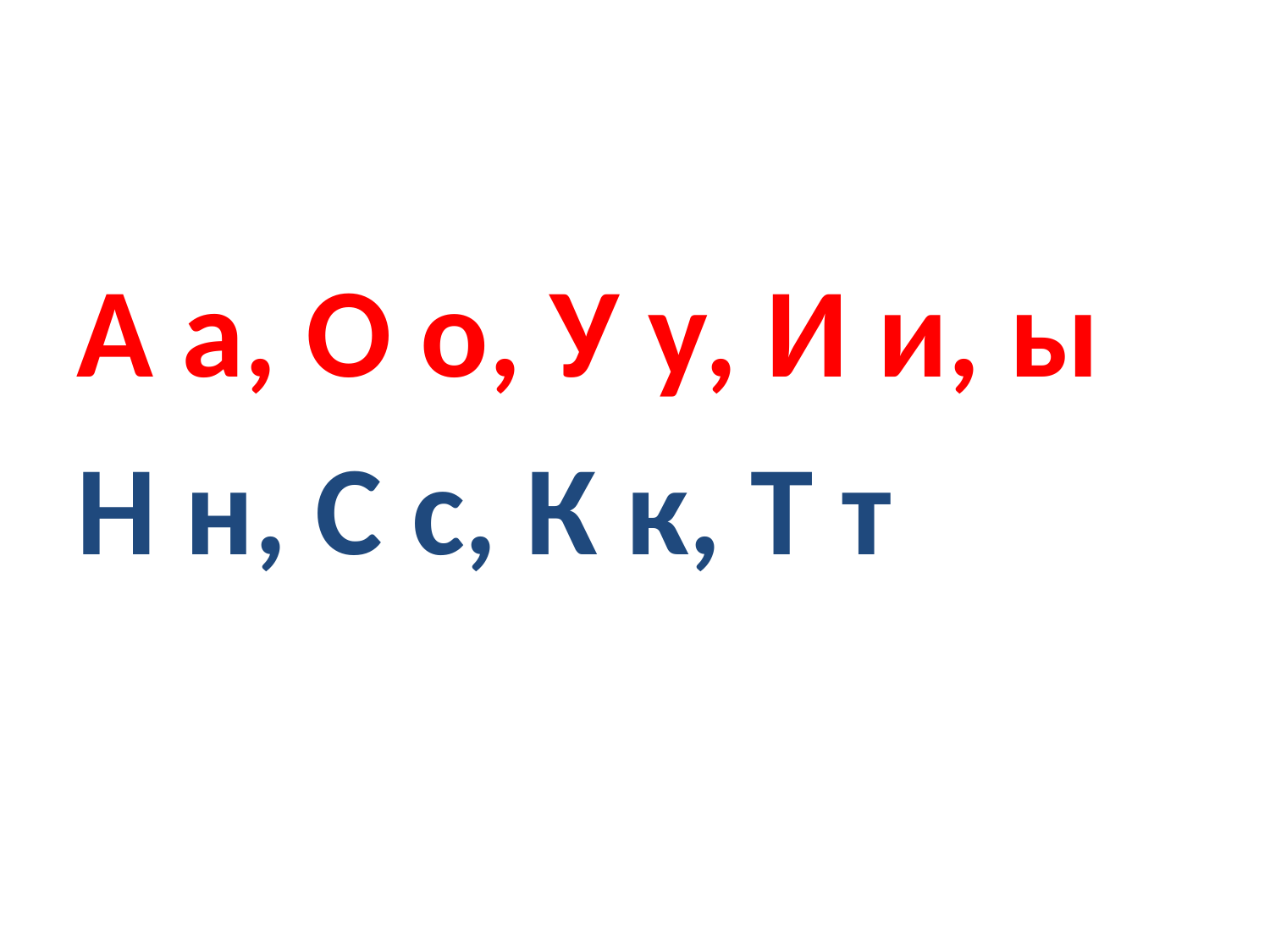

#

А а, О о, У у, И и, ы
Н н, С с, К к, Т т